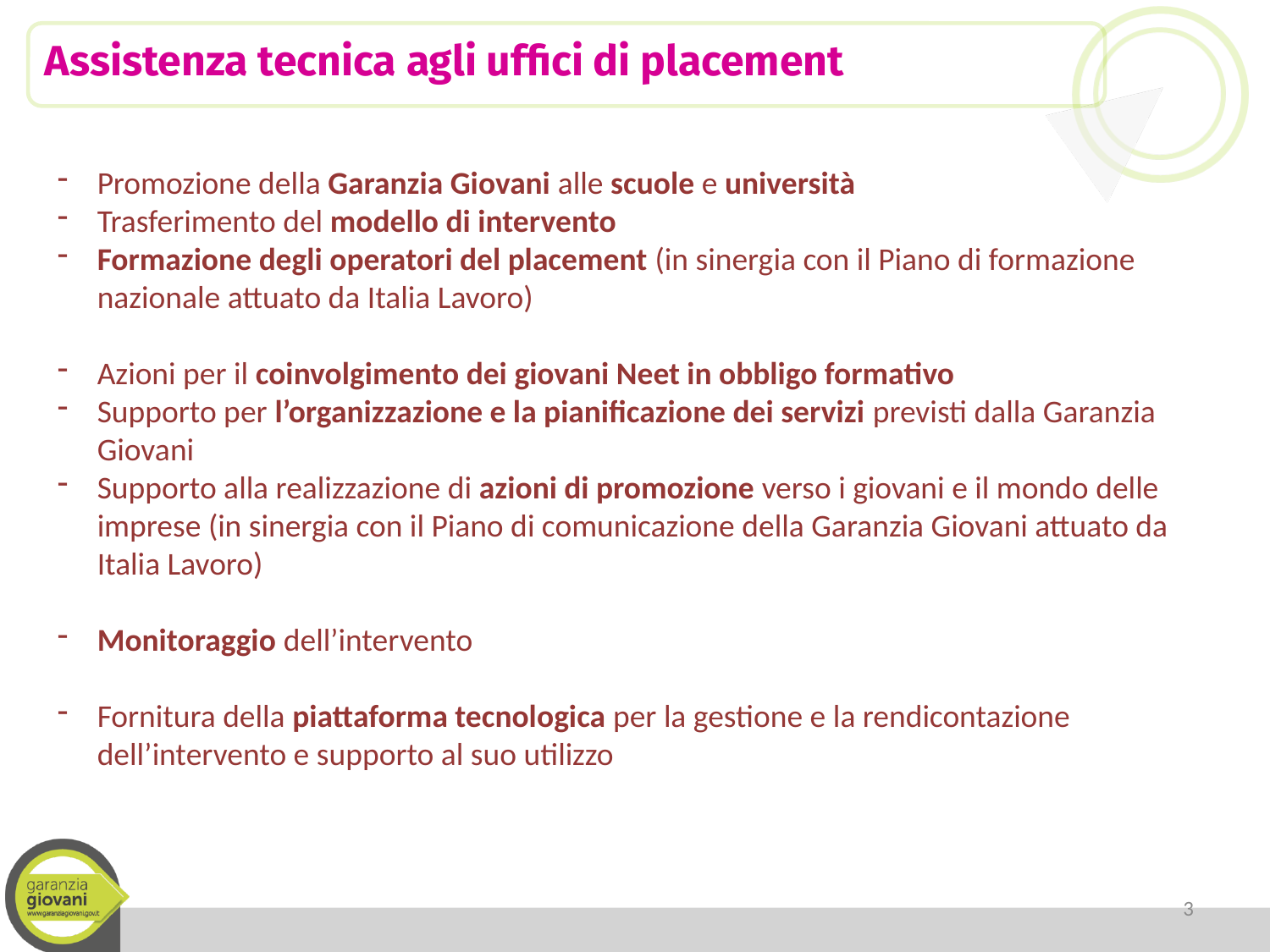

Assistenza tecnica agli uffici di placement
Promozione della Garanzia Giovani alle scuole e università
Trasferimento del modello di intervento
Formazione degli operatori del placement (in sinergia con il Piano di formazione nazionale attuato da Italia Lavoro)

Azioni per il coinvolgimento dei giovani Neet in obbligo formativo
Supporto per l’organizzazione e la pianificazione dei servizi previsti dalla Garanzia Giovani
Supporto alla realizzazione di azioni di promozione verso i giovani e il mondo delle imprese (in sinergia con il Piano di comunicazione della Garanzia Giovani attuato da Italia Lavoro)

Monitoraggio dell’intervento

Fornitura della piattaforma tecnologica per la gestione e la rendicontazione dell’intervento e supporto al suo utilizzo

3